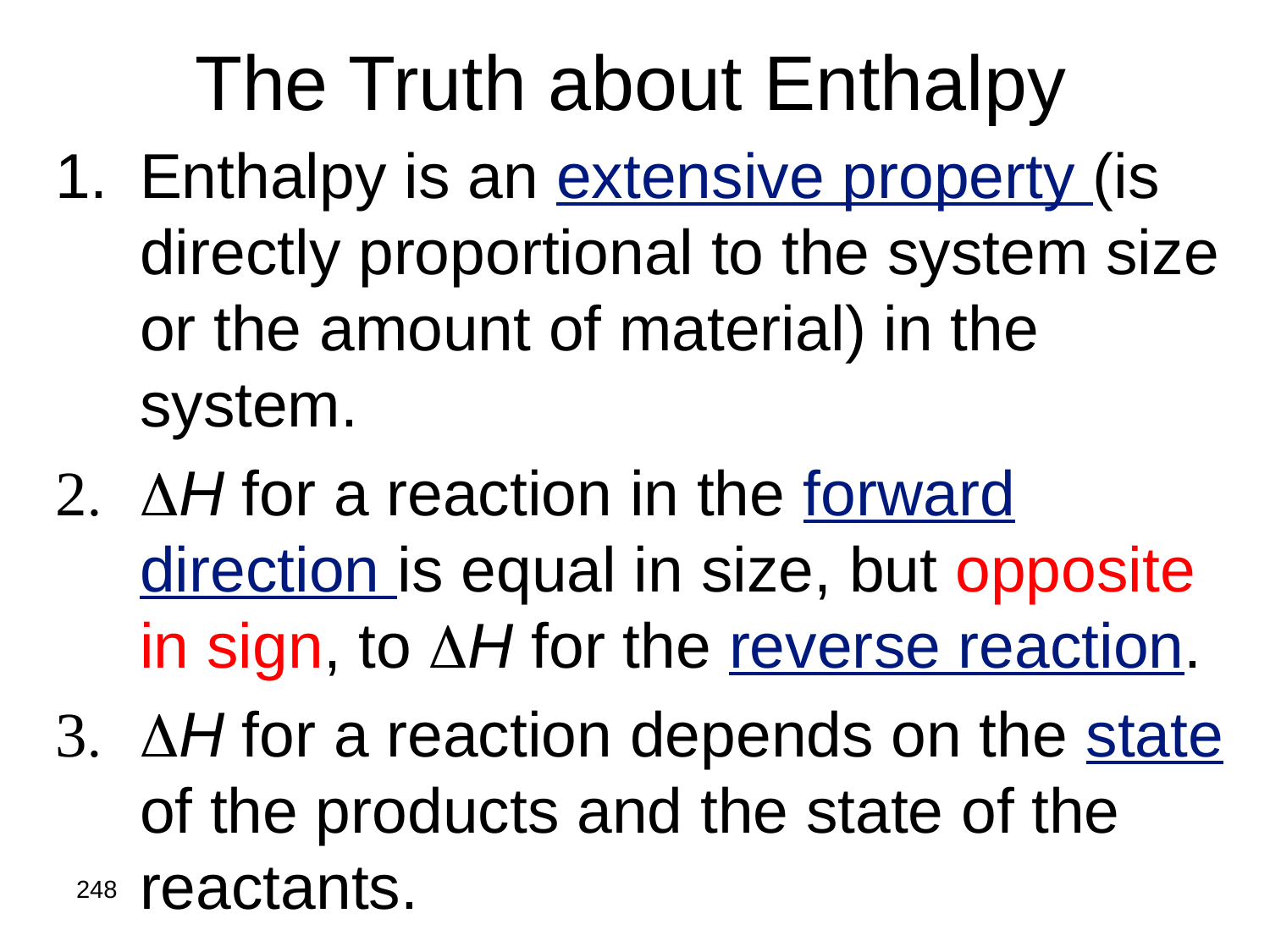

# The Truth about Enthalpy
Enthalpy is an extensive property (is directly proportional to the system size or the amount of material) in the system.
ΔH for a reaction in the forward direction is equal in size, but opposite in sign, to ΔH for the reverse reaction.
ΔH for a reaction depends on the state of the products and the state of the reactants.
248